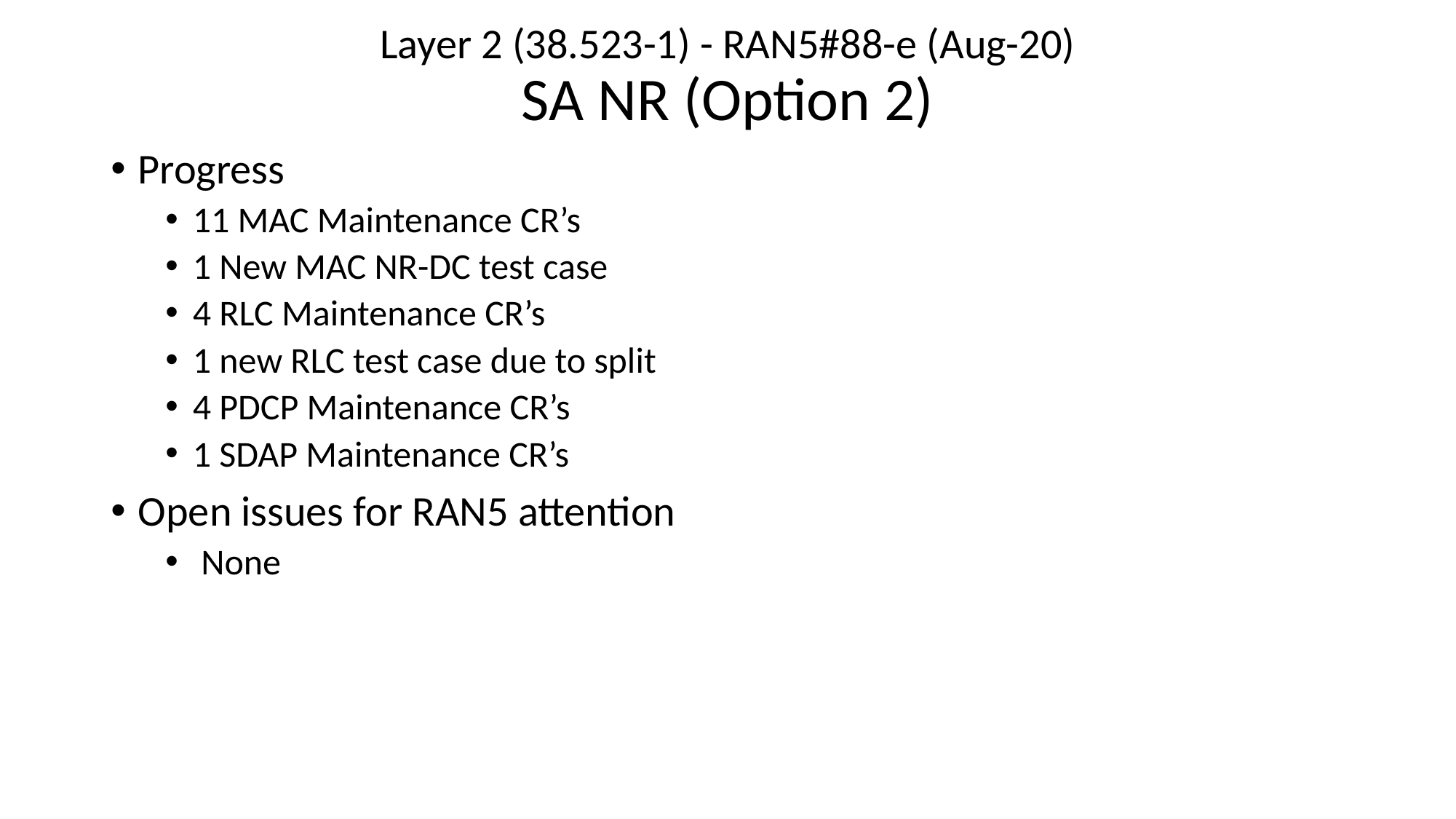

# Layer 2 (38.523-1) - RAN5#88-e (Aug-20) SA NR (Option 2)
Progress
11 MAC Maintenance CR’s
1 New MAC NR-DC test case
4 RLC Maintenance CR’s
1 new RLC test case due to split
4 PDCP Maintenance CR’s
1 SDAP Maintenance CR’s
Open issues for RAN5 attention
 None